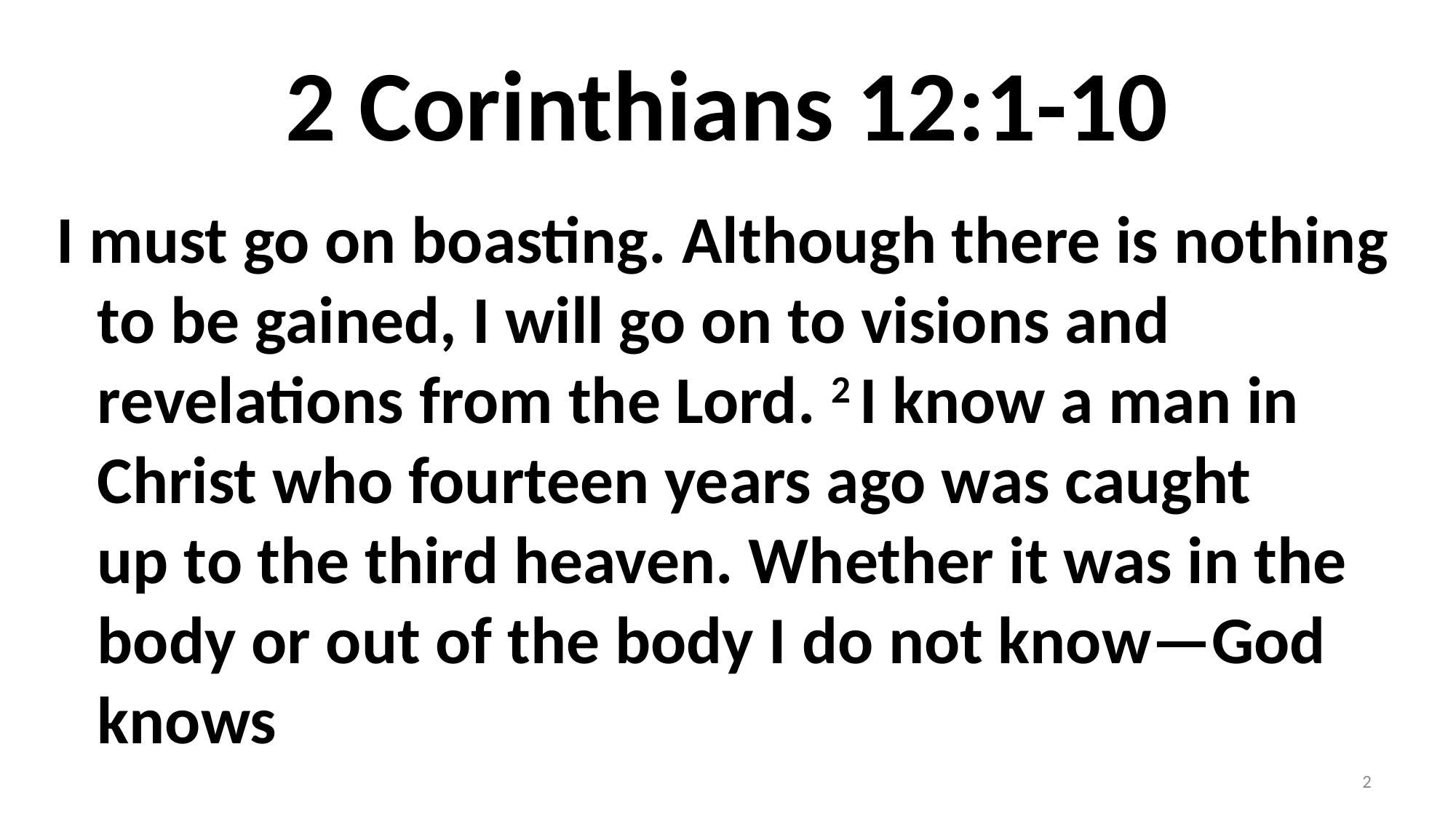

# 2 Corinthians 12:1-10
I must go on boasting. Although there is nothing to be gained, I will go on to visions and revelations from the Lord. 2 I know a man in Christ who fourteen years ago was caught up to the third heaven. Whether it was in the body or out of the body I do not know—God knows

2